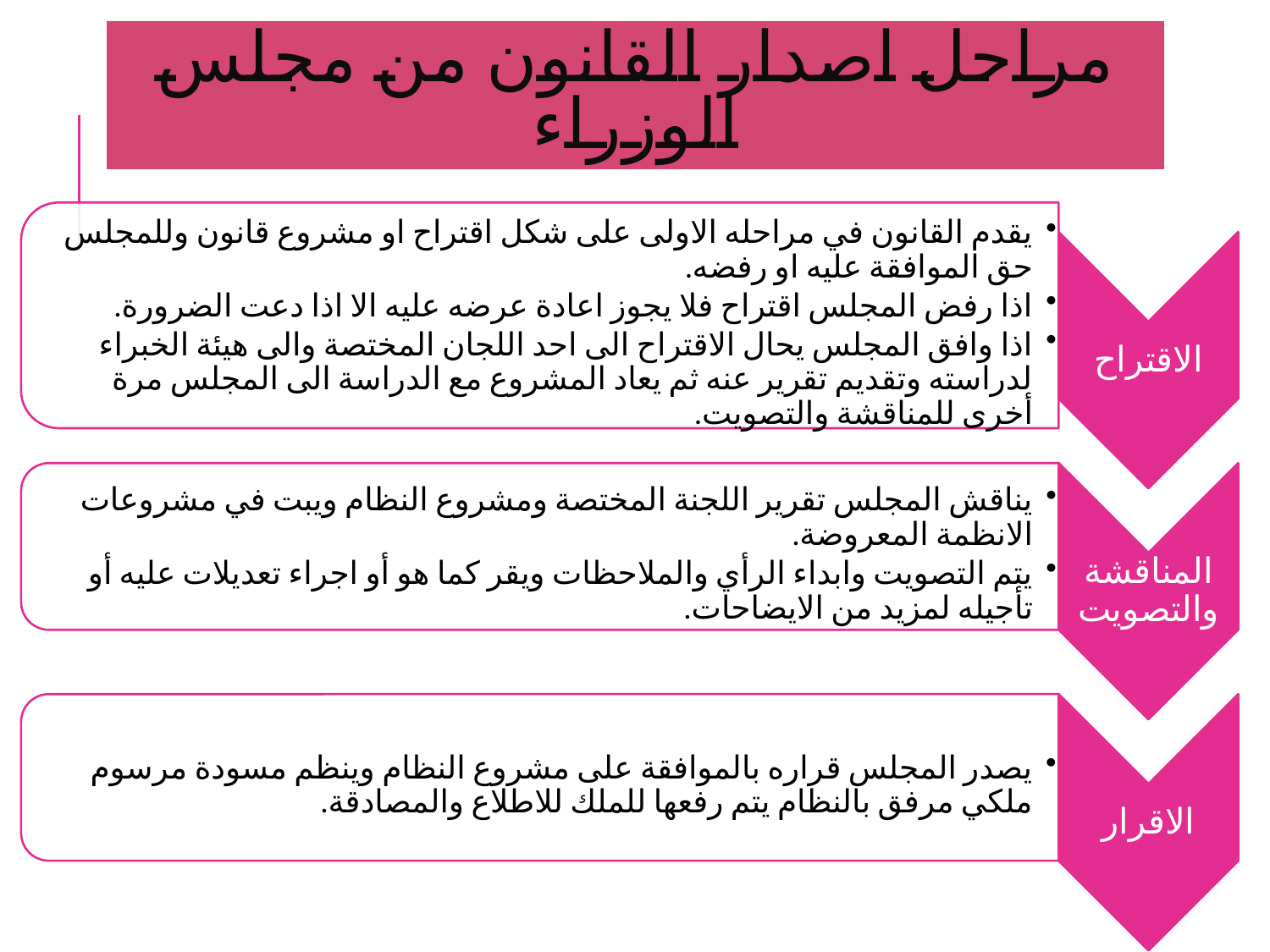

# مراحل اصدار القانون من مجلس الوزراء
الاقتراح
يقدم القانون في مراحله الاولى على شكل اقتراح او مشروع قانون وللمجلس حق الموافقة عليه او رفضه.
اذا رفض المجلس اقتراح فلا يجوز اعادة عرضه عليه الا اذا دعت الضرورة.
اذا وافق المجلس يحال الاقتراح الى احد اللجان المختصة والى هيئة الخبراء لدراسته وتقديم تقرير عنه ثم يعاد المشروع مع الدراسة الى المجلس مرة أخرى للمناقشة والتصويت.
المناقشة والتصويت
يناقش المجلس تقرير اللجنة المختصة ومشروع النظام ويبت في مشروعات الانظمة المعروضة.
يتم التصويت وابداء الرأي والملاحظات ويقر كما هو أو اجراء تعديلات عليه أو تأجيله لمزيد من الايضاحات.
الاقرار
يصدر المجلس قراره بالموافقة على مشروع النظام وينظم مسودة مرسوم ملكي مرفق بالنظام يتم رفعها للملك للاطلاع والمصادقة.